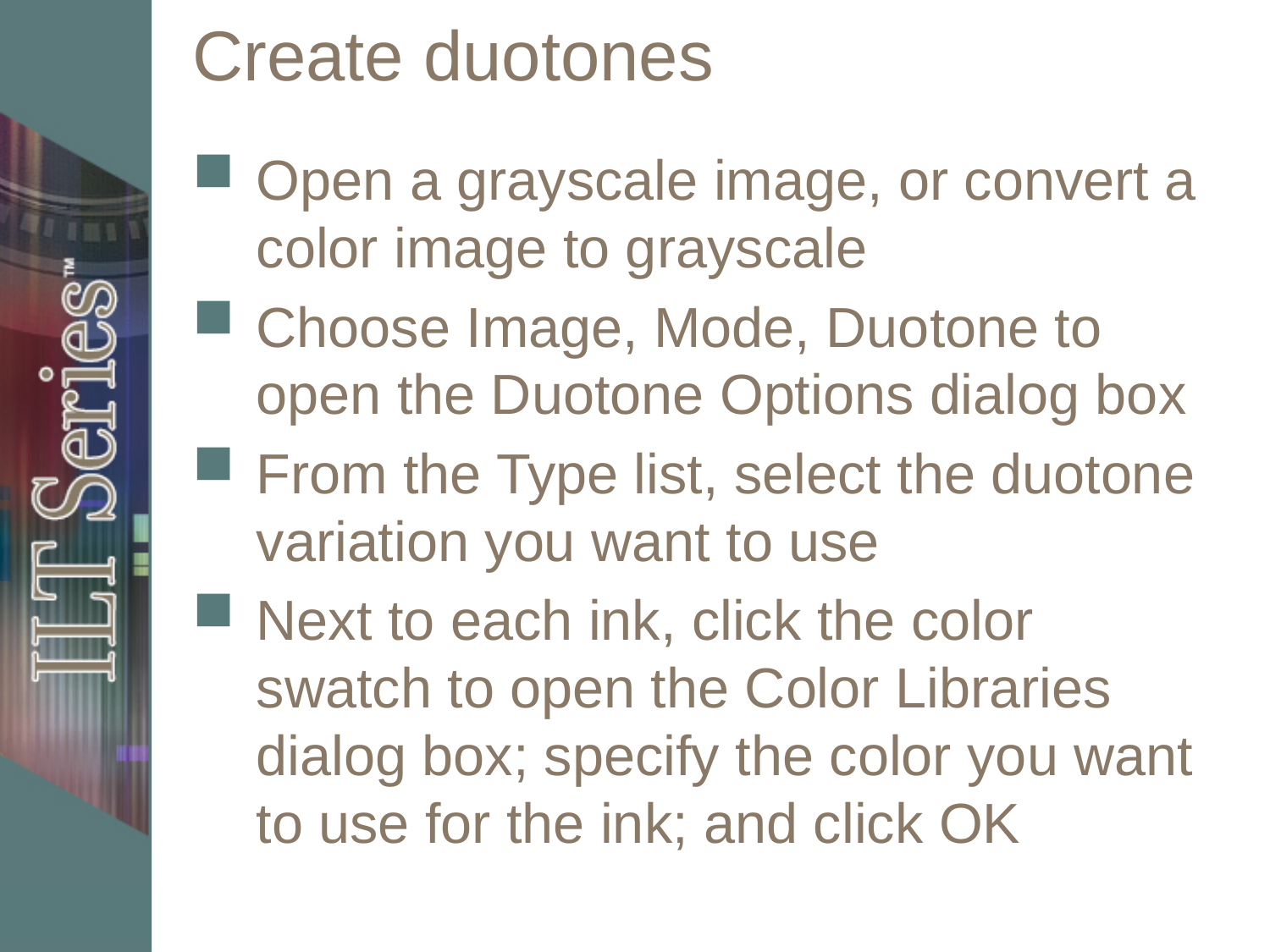

# Create duotones
Open a grayscale image, or convert a color image to grayscale
Choose Image, Mode, Duotone to open the Duotone Options dialog box
From the Type list, select the duotone variation you want to use
Next to each ink, click the color swatch to open the Color Libraries dialog box; specify the color you want to use for the ink; and click OK